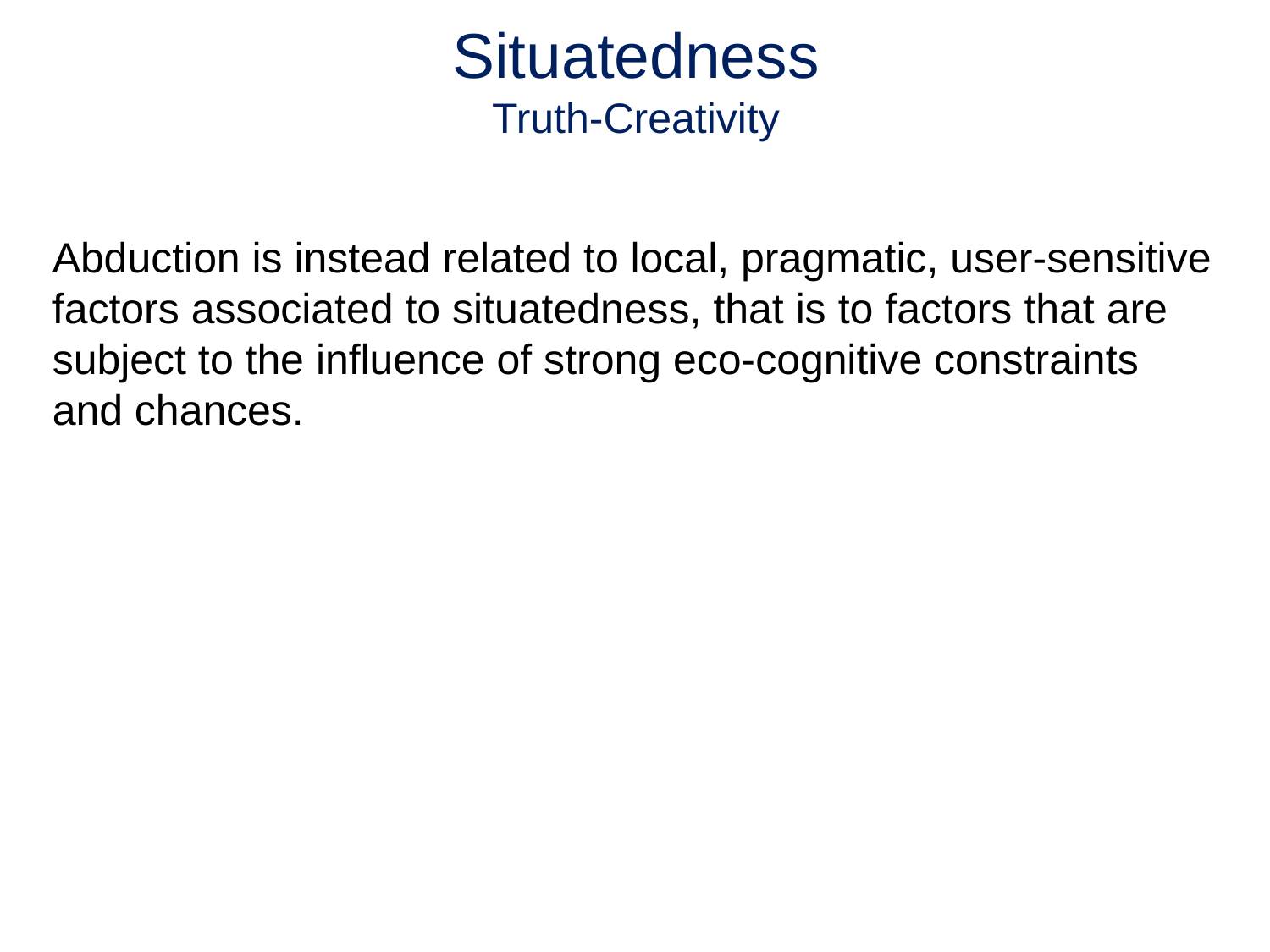

# Situatedness Truth-Creativity

Abduction is instead related to local, pragmatic, user-sensitive factors associated to situatedness, that is to factors that are subject to the influence of strong eco-cognitive constraints and chances.